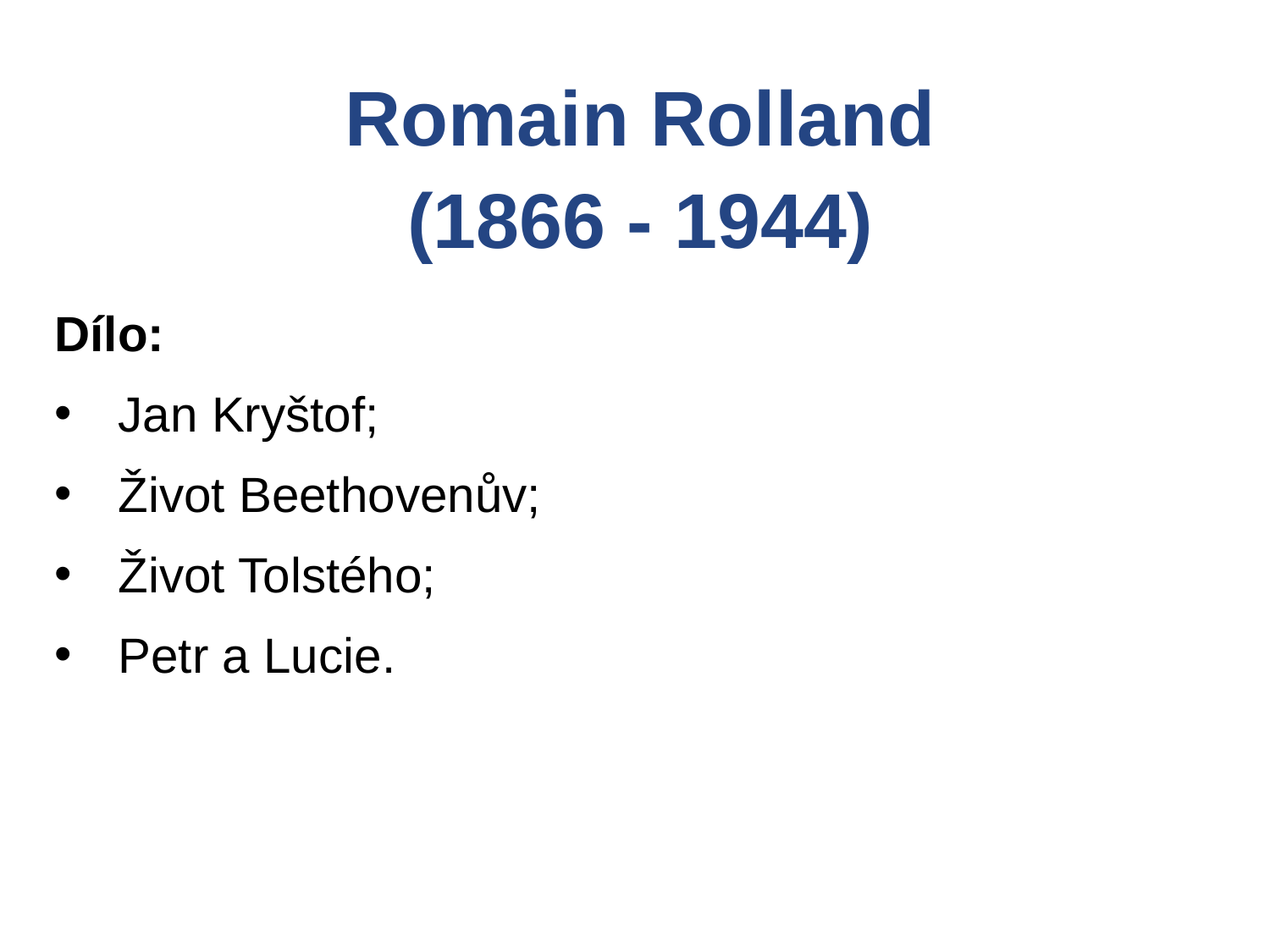

Romain Rolland
(1866 - 1944)
Dílo:
Jan Kryštof;
Život Beethovenův;
Život Tolstého;
Petr a Lucie.